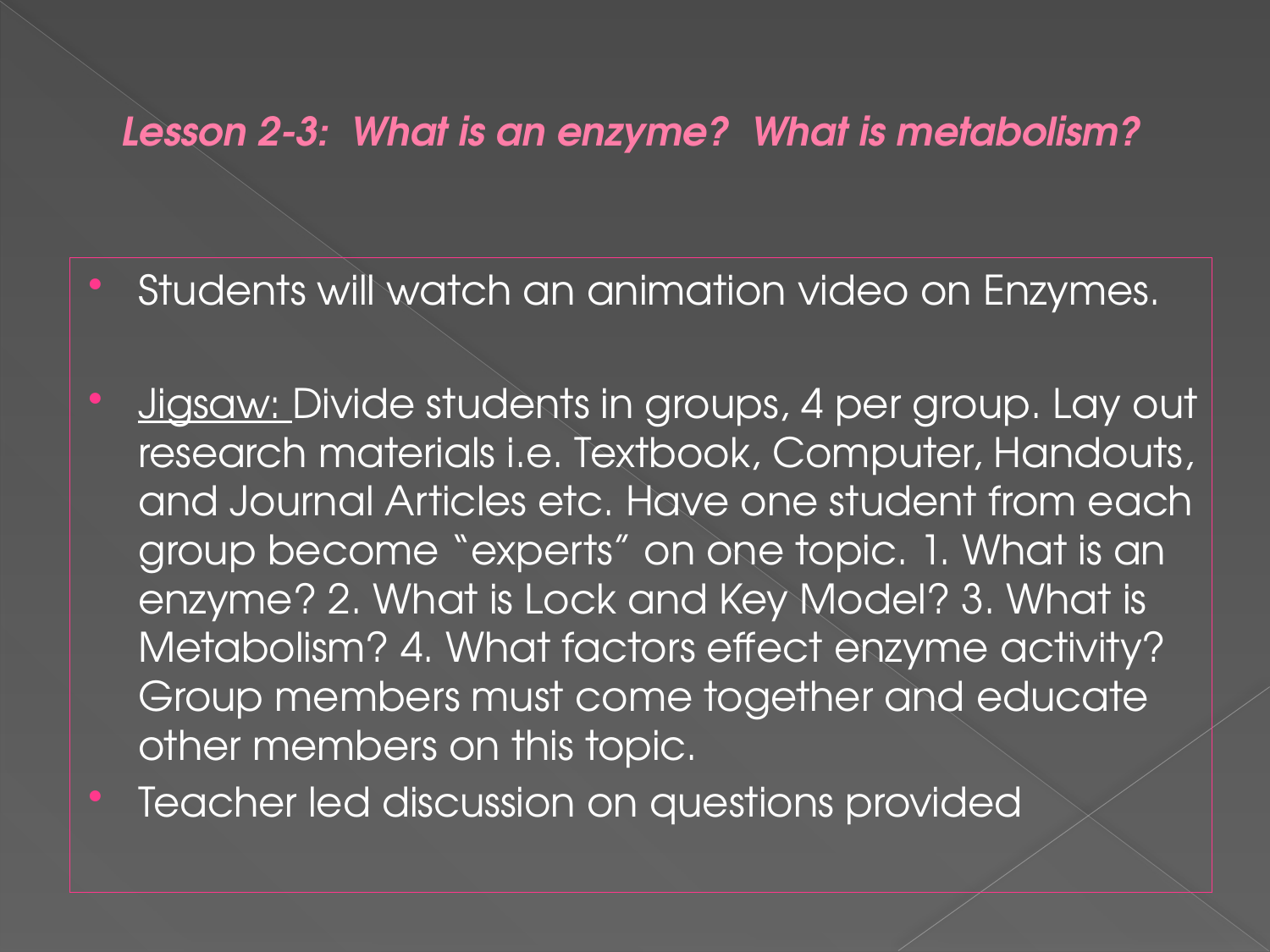

# Lesson 2-3:  What is an enzyme?  What is metabolism?
Students will watch an animation video on Enzymes.

Jigsaw: Divide students in groups, 4 per group. Lay out research materials i.e. Textbook, Computer, Handouts, and Journal Articles etc. Have one student from each group become “experts” on one topic. 1. What is an enzyme? 2. What is Lock and Key Model? 3. What is Metabolism? 4. What factors effect enzyme activity? Group members must come together and educate other members on this topic.
Teacher led discussion on questions provided